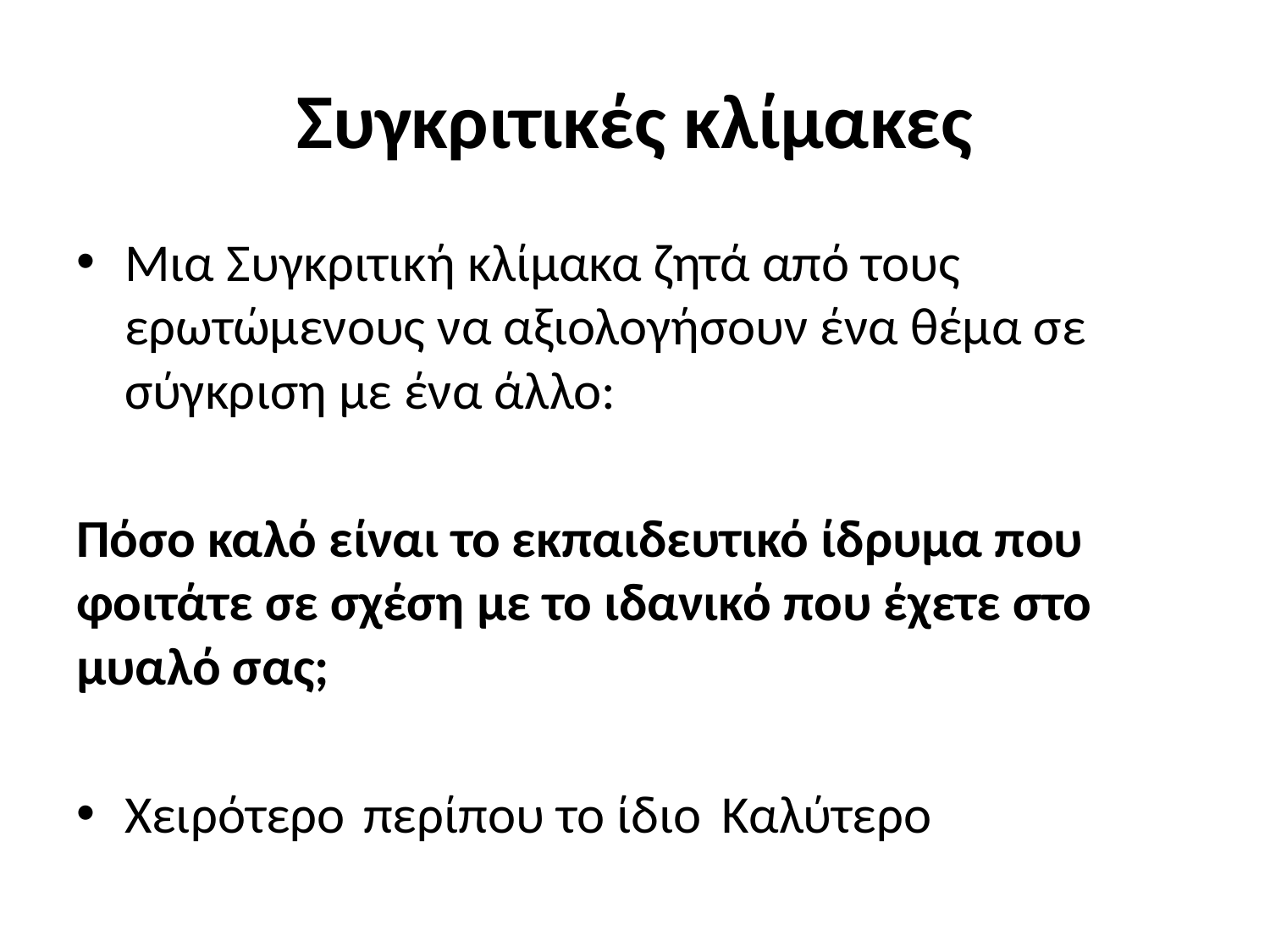

# Συγκριτικές κλίμακες
Μια Συγκριτική κλίμακα ζητά από τους ερωτώμενους να αξιολογήσουν ένα θέμα σε σύγκριση με ένα άλλο:

Πόσο καλό είναι το εκπαιδευτικό ίδρυμα που φοιτάτε σε σχέση με το ιδανικό που έχετε στο μυαλό σας;

Χειρότερο	περίπου το ίδιο	Καλύτερο